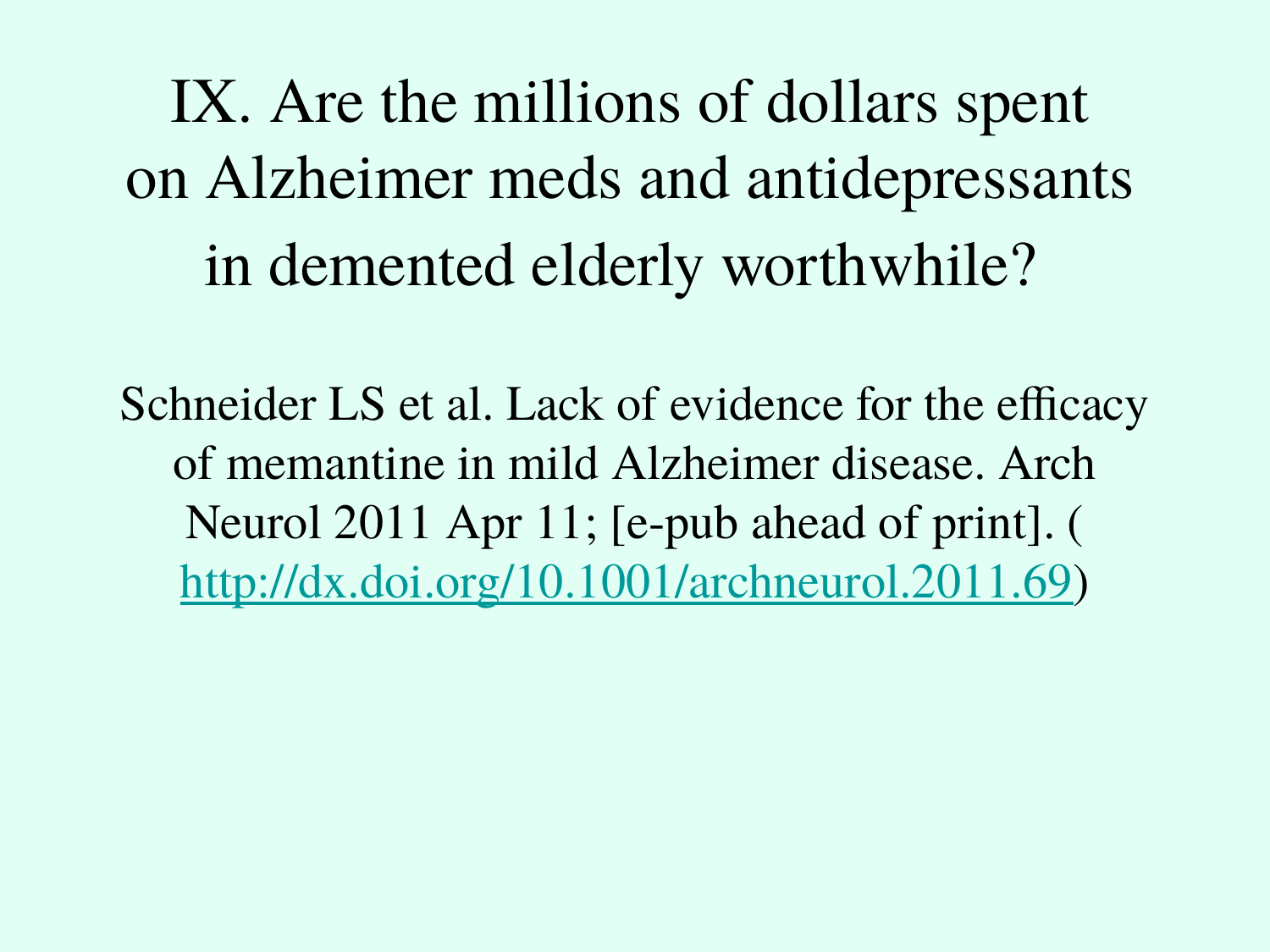

IX. Are the millions of dollars spent
on Alzheimer meds and antidepressants
in demented elderly worthwhile?
Schneider LS et al. Lack of evidence for the efficacy of memantine in mild Alzheimer disease. Arch Neurol 2011 Apr 11; [e-pub ahead of print]. (http://dx.doi.org/10.1001/archneurol.2011.69)